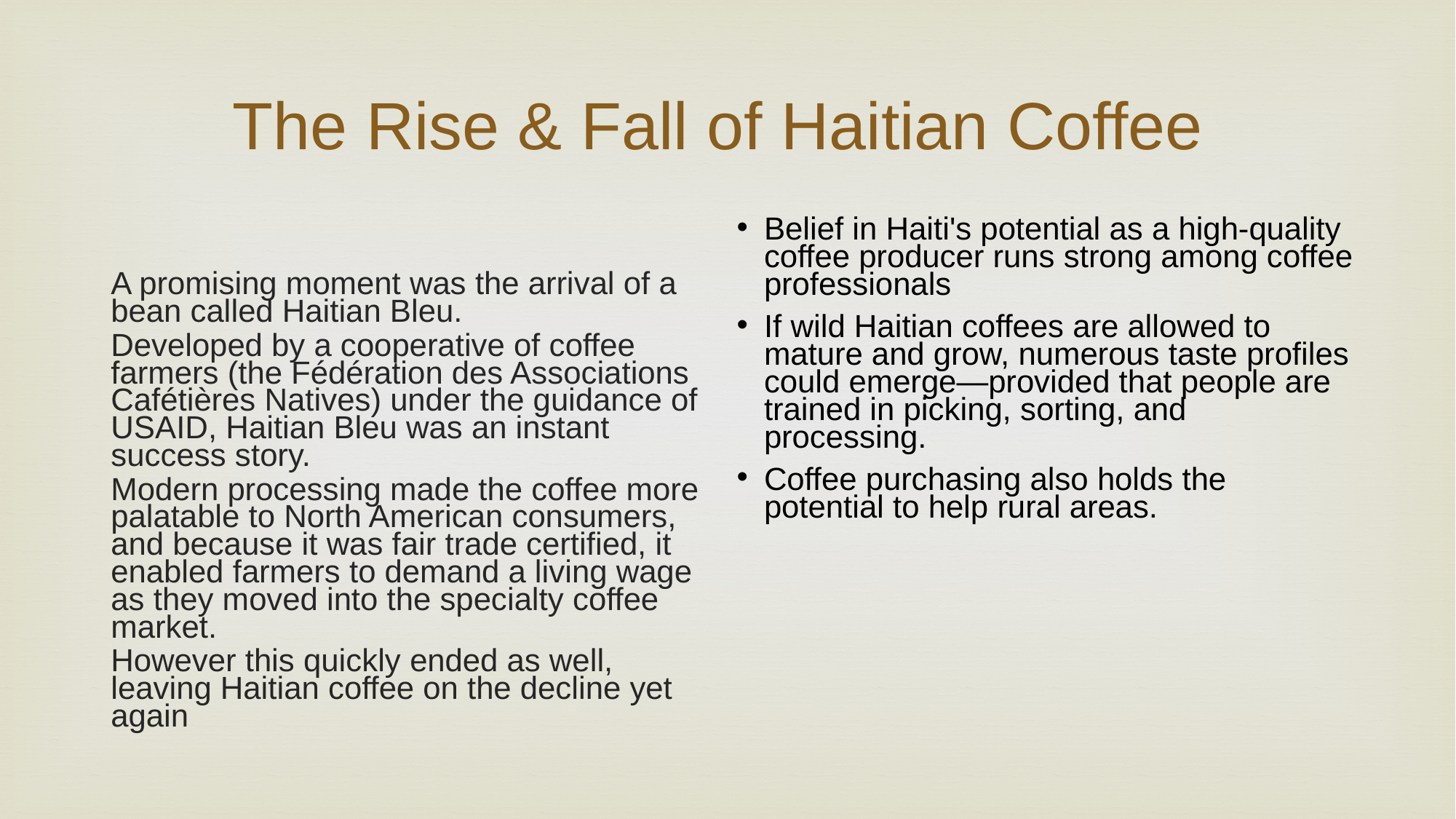

# The Rise & Fall of Haitian Coffee
A promising moment was the arrival of a bean called Haitian Bleu.
Developed by a cooperative of coffee farmers (the Fédération des Associations Cafétières Natives) under the guidance of USAID, Haitian Bleu was an instant success story.
Modern processing made the coffee more palatable to North American consumers, and because it was fair trade certified, it enabled farmers to demand a living wage as they moved into the specialty coffee market.
However this quickly ended as well, leaving Haitian coffee on the decline yet again
Belief in Haiti's potential as a high-quality coffee producer runs strong among coffee professionals
If wild Haitian coffees are allowed to mature and grow, numerous taste profiles could emerge—provided that people are trained in picking, sorting, and processing.
Coffee purchasing also holds the potential to help rural areas.